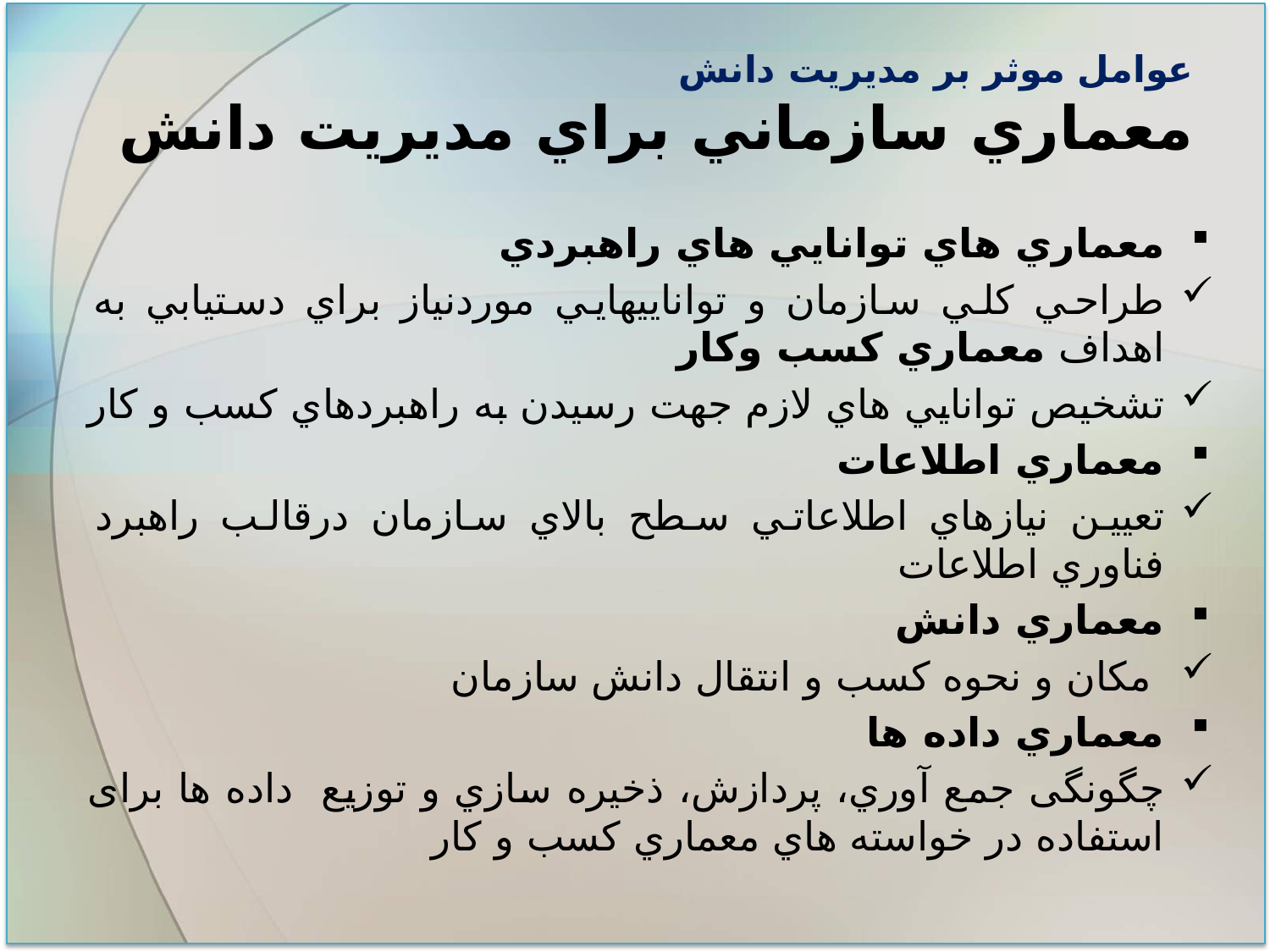

# عوامل موثر بر مديريت دانش معماري سازماني براي مديريت دانش
معماري هاي توانايي هاي راهبردي
طراحي کلي سازمان و تواناييهايي موردنياز براي دستيابي به اهداف معماري کسب وکار
تشخیص توانايي هاي لازم جهت رسيدن به راهبردهاي کسب و کار
معماري اطلاعات
تعیین نيازهاي اطلاعاتي سطح بالاي سازمان درقالب راهبرد فناوري اطلاعات
معماري دانش
 مکان و نحوه کسب و انتقال دانش سازمان
معماري داده ها
چگونگی جمع آوري، پردازش، ذخيره سازي و توزيع  داده ها برای استفاده در خواسته هاي معماري کسب و کار